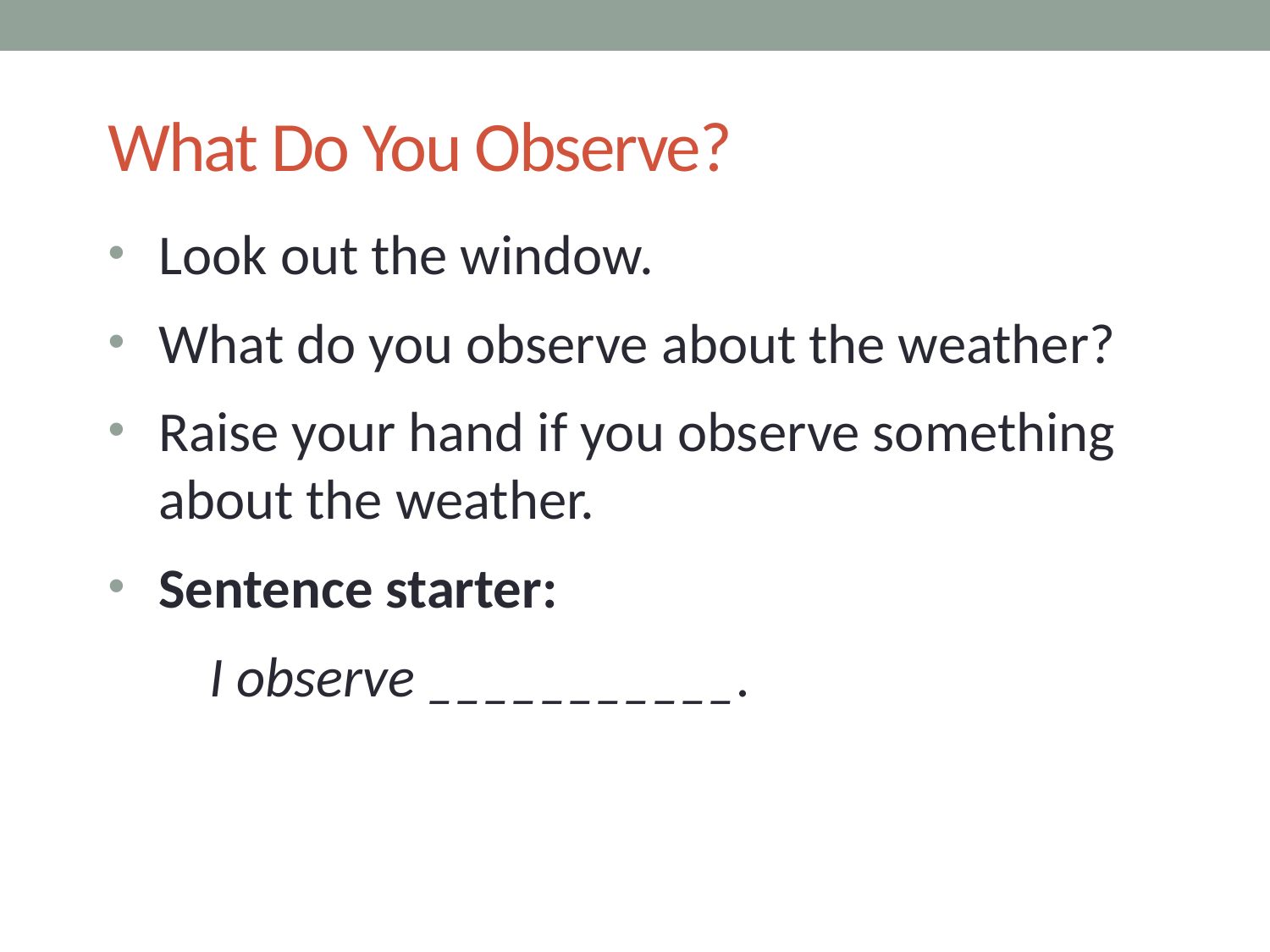

# What Do You Observe?
Look out the window.
What do you observe about the weather?
Raise your hand if you observe something about the weather.
Sentence starter:
I observe ___________.